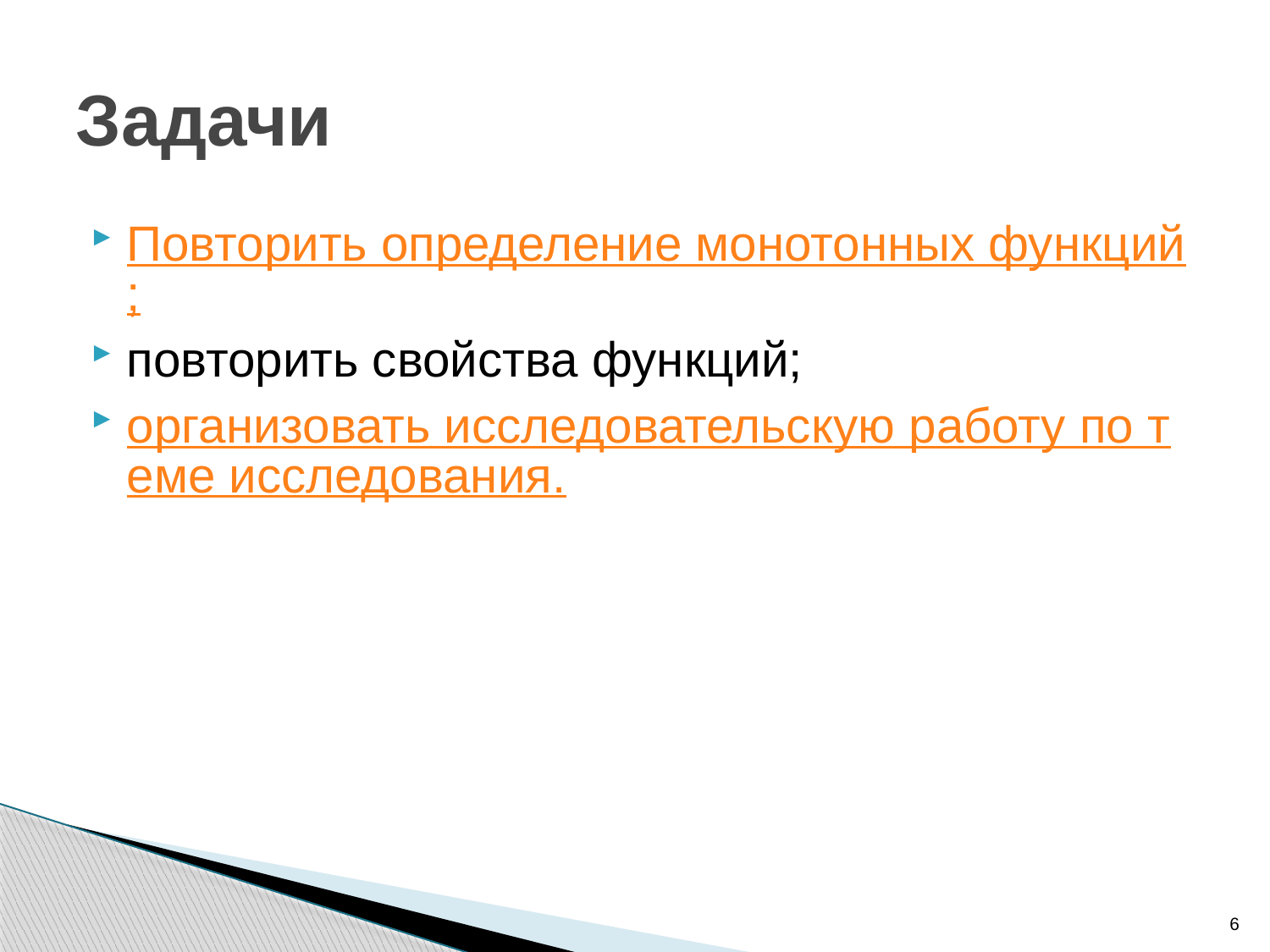

# Задачи
Повторить определение монотонных функций;
повторить свойства функций;
организовать исследовательскую работу по теме исследования.

6